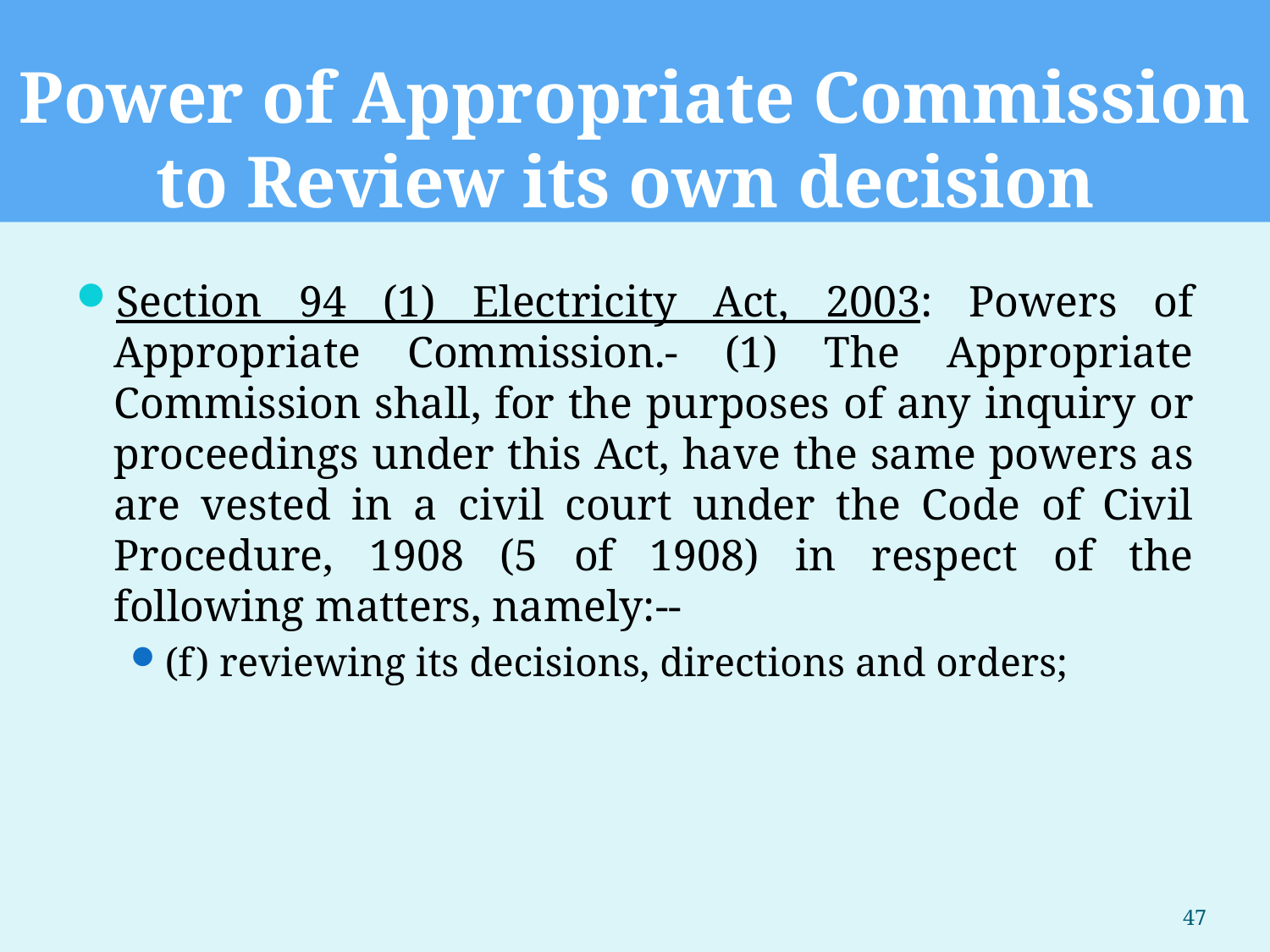

# Power of Appropriate Commission to Review its own decision
Section 94 (1) Electricity Act, 2003: Powers of Appropriate Commission.- (1) The Appropriate Commission shall, for the purposes of any inquiry or proceedings under this Act, have the same powers as are vested in a civil court under the Code of Civil Procedure, 1908 (5 of 1908) in respect of the following matters, namely:--
(f) reviewing its decisions, directions and orders;
47